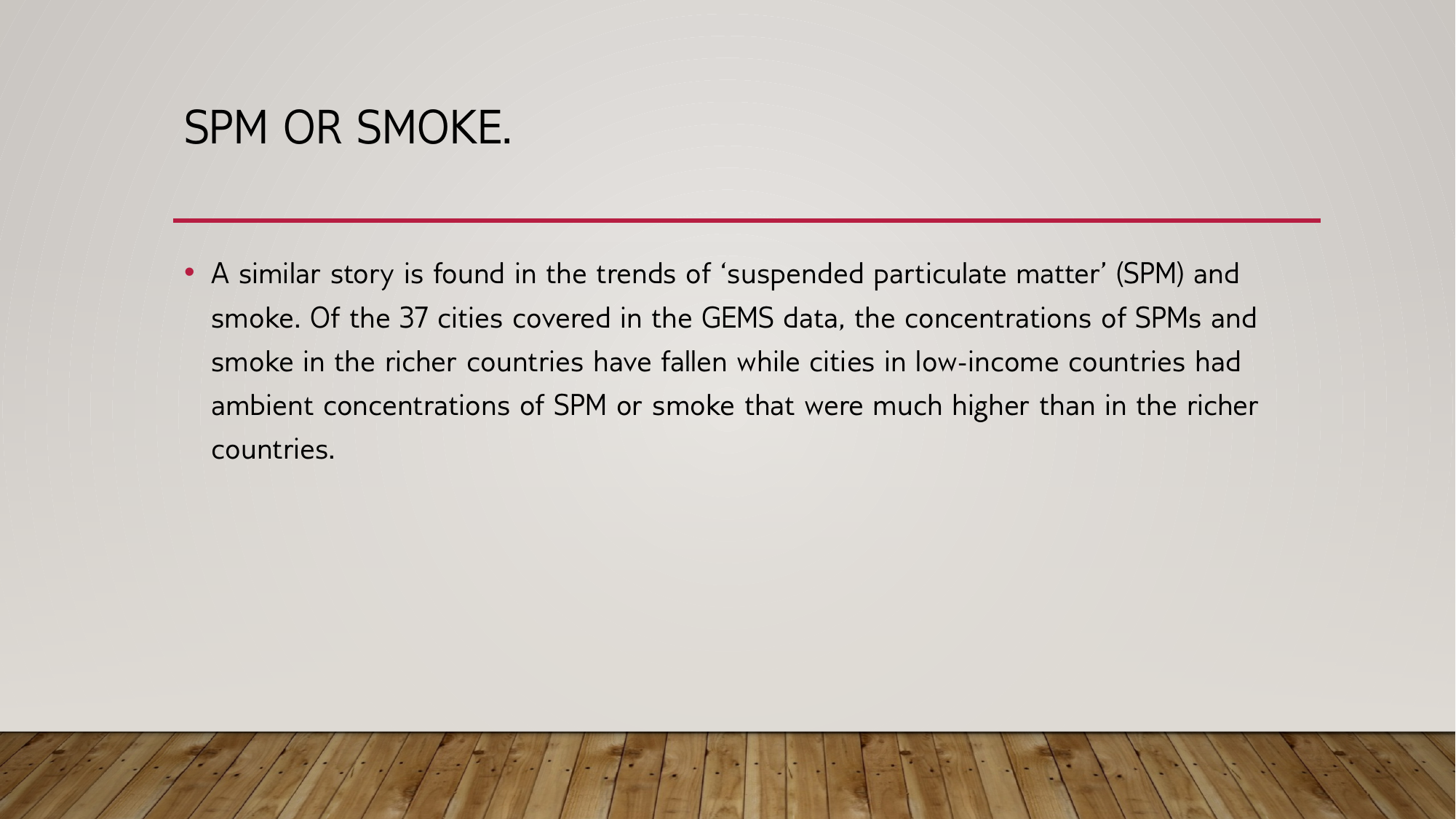

# SPM or Smoke.
A similar story is found in the trends of ‘suspended particulate matter’ (SPM) and smoke. Of the 37 cities covered in the GEMS data, the concentrations of SPMs and smoke in the richer countries have fallen while cities in low-income countries had ambient concentrations of SPM or smoke that were much higher than in the richer countries.